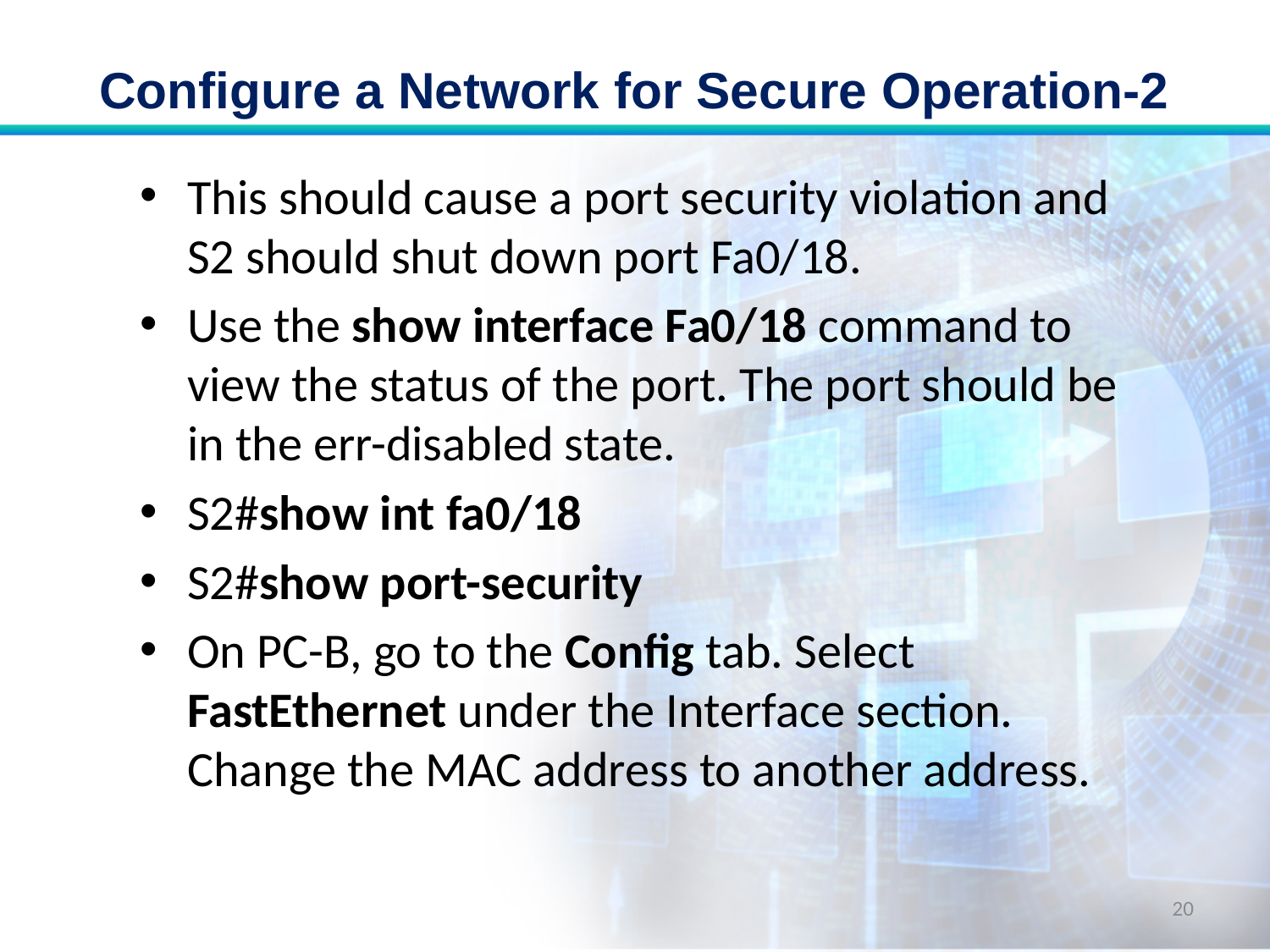

# Configure a Network for Secure Operation-2
This should cause a port security violation and S2 should shut down port Fa0/18.
Use the show interface Fa0/18 command to view the status of the port. The port should be in the err-disabled state.
S2#show int fa0/18
S2#show port-security
On PC-B, go to the Config tab. Select FastEthernet under the Interface section. Change the MAC address to another address.
20